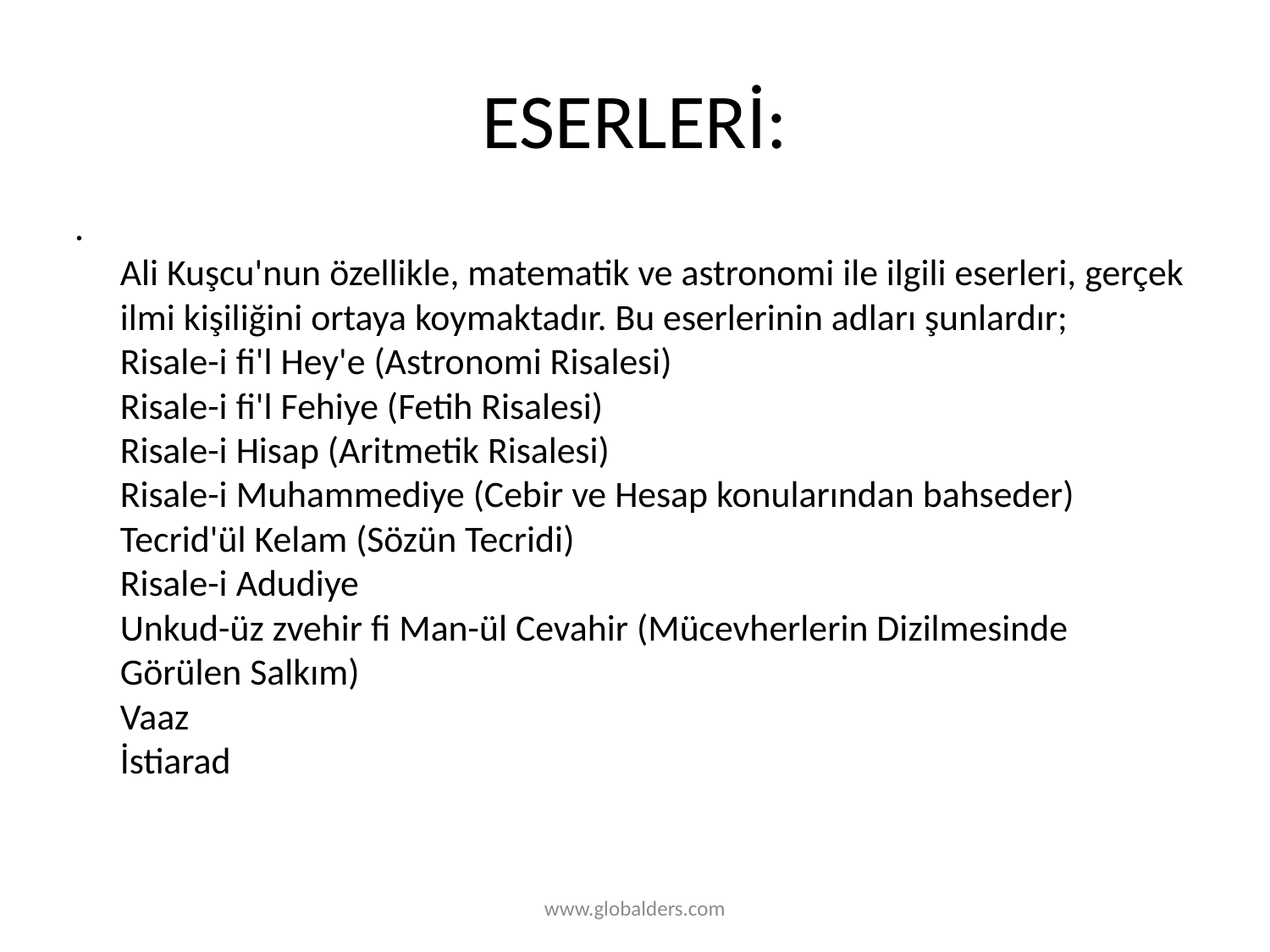

# ESERLERİ:
Ali Kuşcu'nun özellikle, matematik ve astronomi ile ilgili eserleri, gerçek ilmi kişiliğini ortaya koymaktadır. Bu eserlerinin adları şunlardır;
Risale-i fi'l Hey'e (Astronomi Risalesi)
Risale-i fi'l Fehiye (Fetih Risalesi)
Risale-i Hisap (Aritmetik Risalesi)
Risale-i Muhammediye (Cebir ve Hesap konularından bahseder)
Tecrid'ül Kelam (Sözün Tecridi)
Risale-i Adudiye
Unkud-üz zvehir fi Man-ül Cevahir (Mücevherlerin Dizilmesinde Görülen Salkım)
Vaaz
İstiarad
www.globalders.com